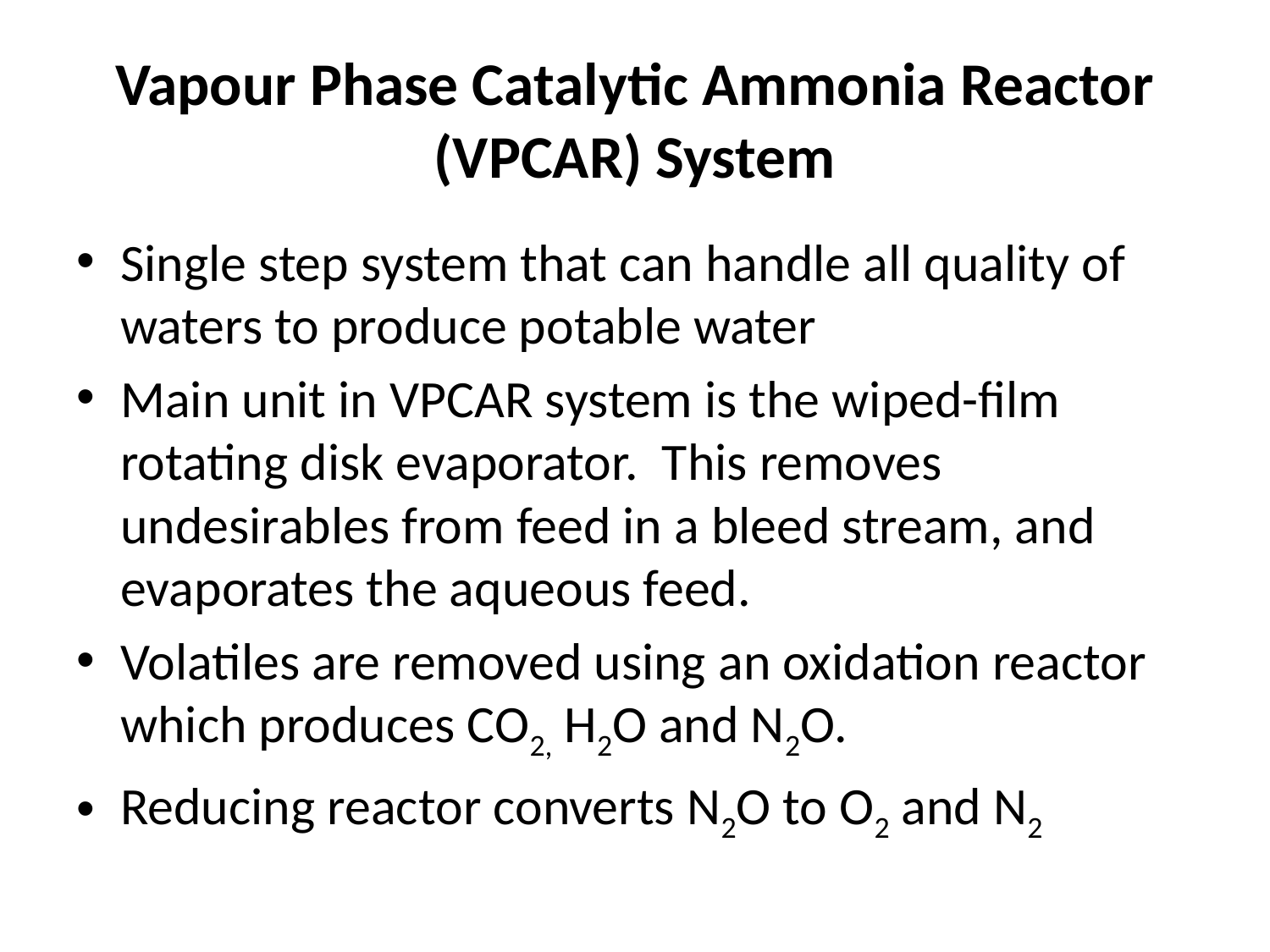

# Vapour Phase Catalytic Ammonia Reactor (VPCAR) System
Single step system that can handle all quality of waters to produce potable water
Main unit in VPCAR system is the wiped-film rotating disk evaporator.  This removes undesirables from feed in a bleed stream, and evaporates the aqueous feed.
Volatiles are removed using an oxidation reactor which produces CO2, H2O and N2O.
Reducing reactor converts N2O to O2 and N2